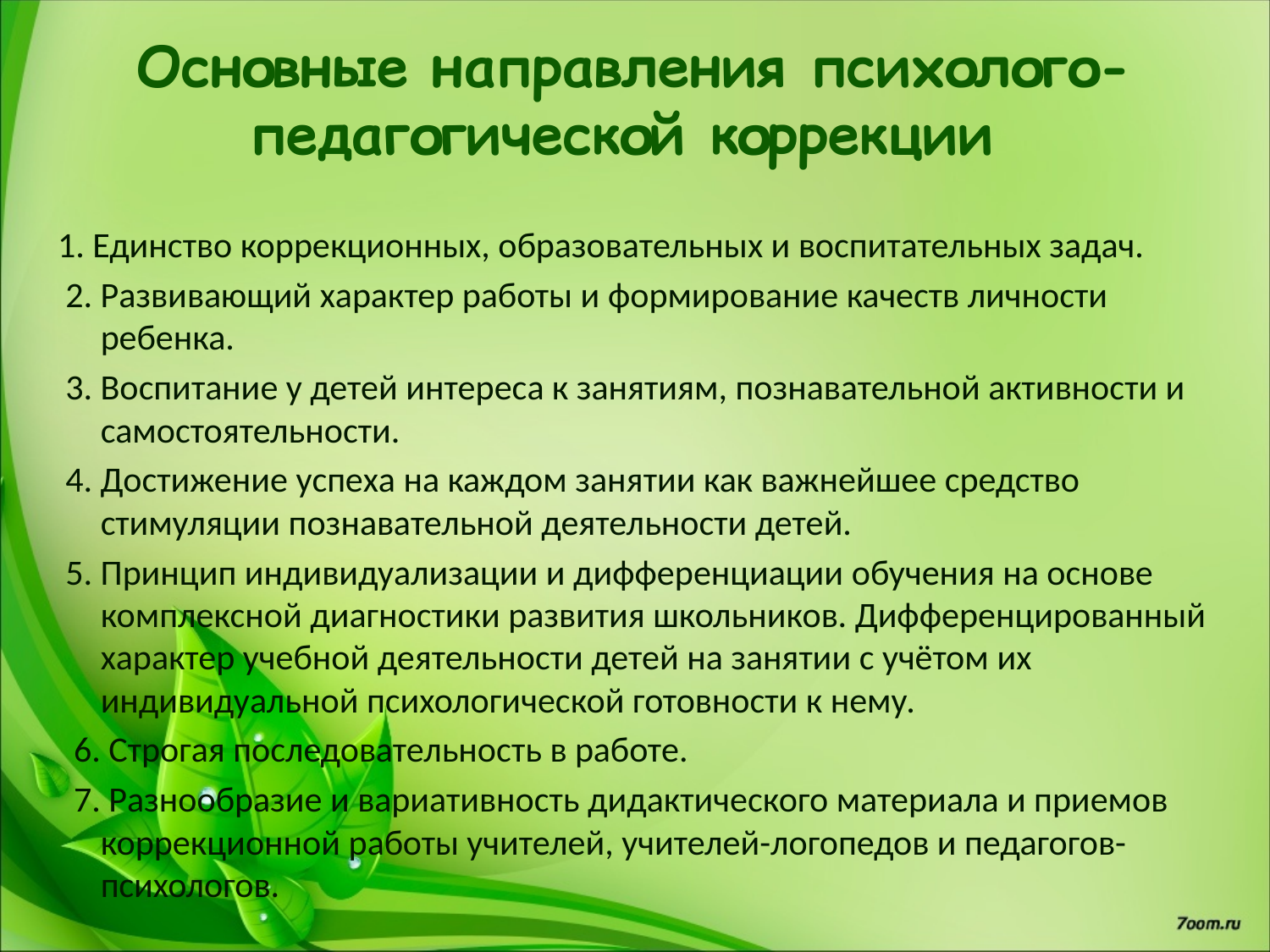

# Основные направления психолого-педагогической коррекции
1. Единство коррекционных, образовательных и воспитательных задач.
 2. Развивающий характер работы и формирование качеств личности ребенка.
 3. Воспитание у детей интереса к занятиям, познавательной активности и самостоятельности.
 4. Достижение успеха на каждом занятии как важнейшее средство стимуляции познавательной деятельности детей.
 5. Принцип индивидуализации и дифференциации обучения на основе комплексной диагностики развития школьников. Дифференцированный характер учебной деятельности детей на занятии с учётом их индивидуальной психологической готовности к нему.
  6. Строгая последовательность в работе.
  7. Разнообразие и вариативность дидактического материала и приемов коррекционной работы учителей, учителей-логопедов и педагогов-психологов.